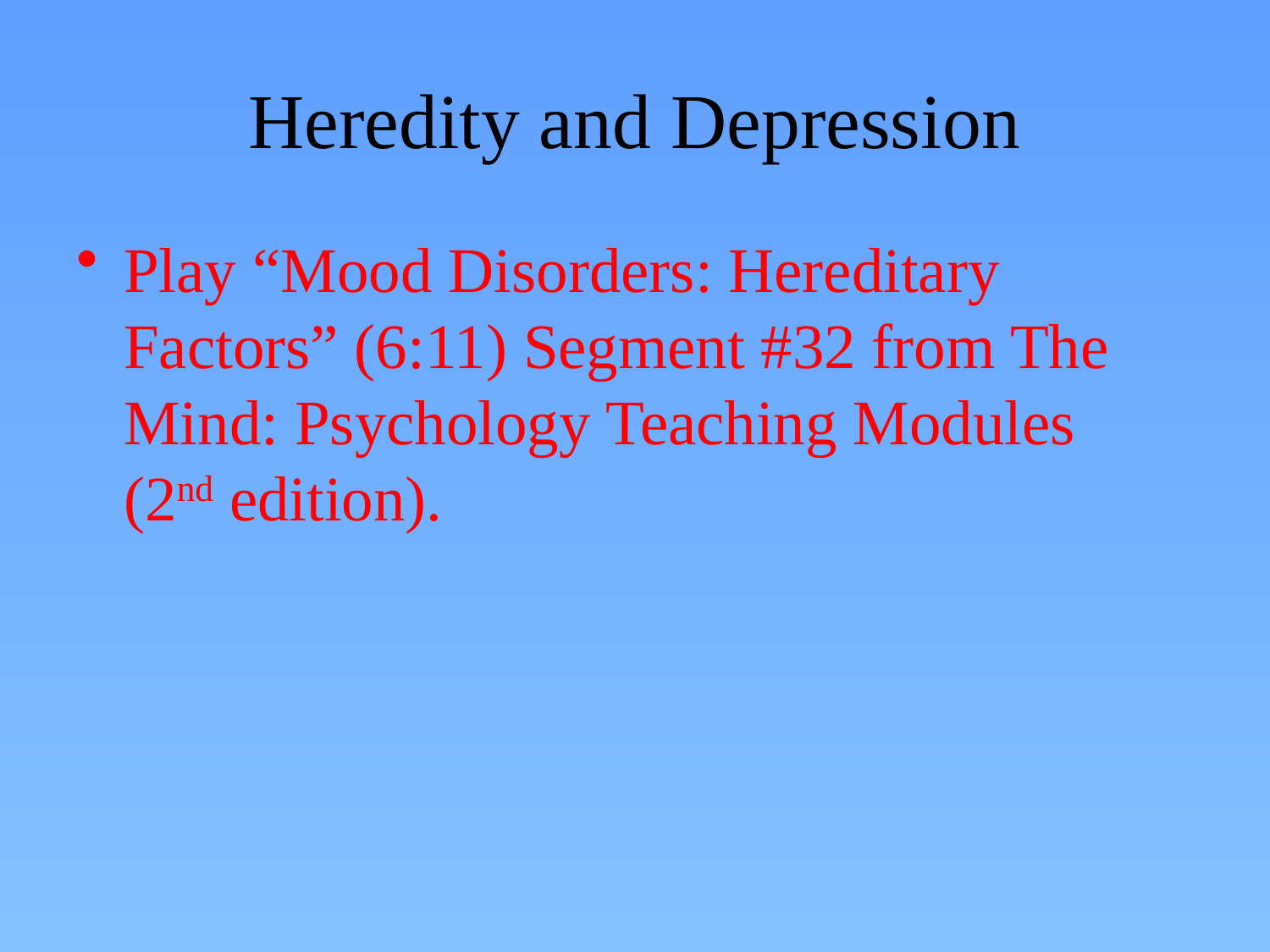

# Heredity and Depression
Play “Mood Disorders: Hereditary Factors” (6:11) Segment #32 from The Mind: Psychology Teaching Modules (2nd edition).